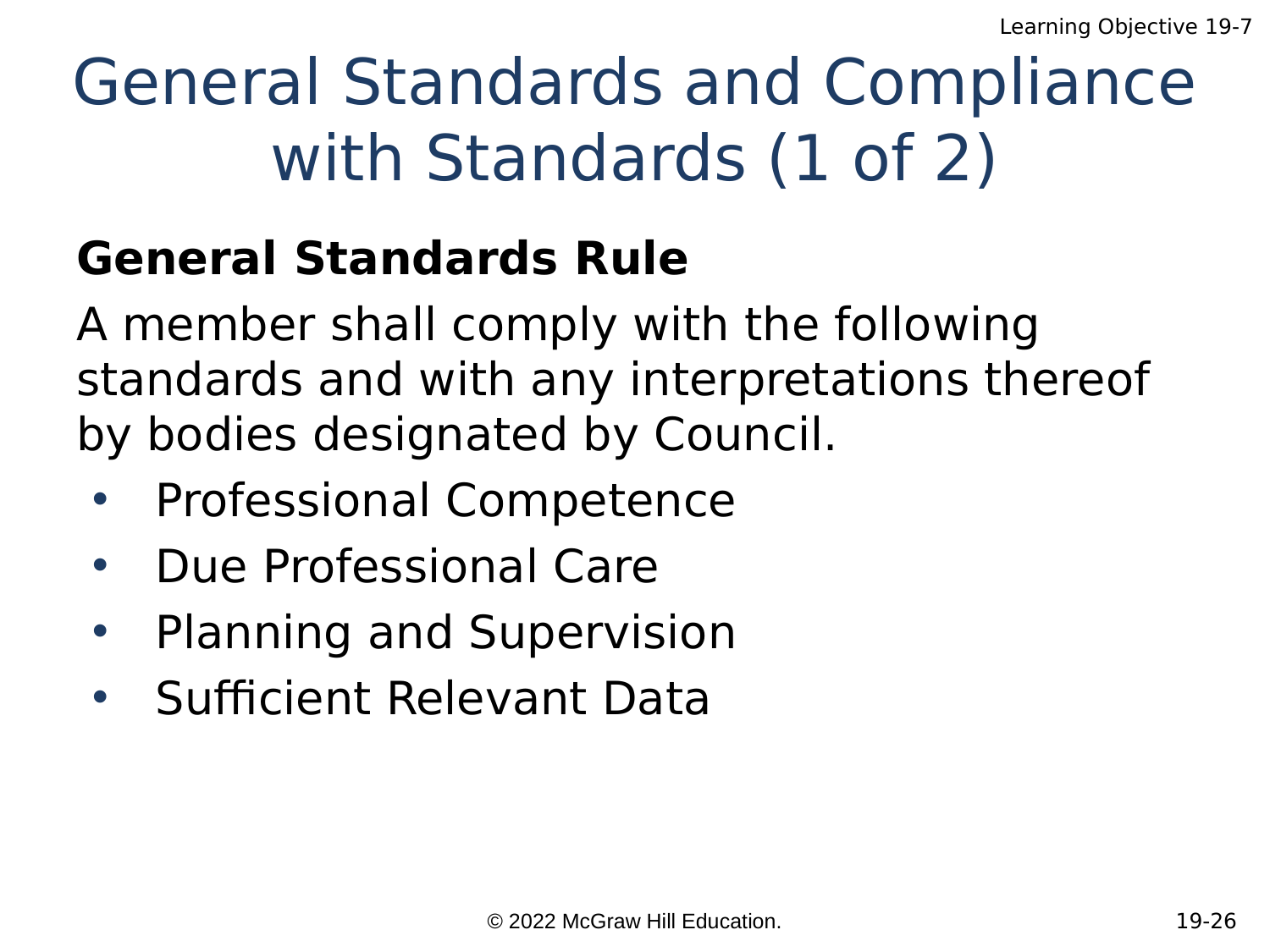

Learning Objective 19-7
# General Standards and Compliance with Standards (1 of 2)
General Standards Rule
A member shall comply with the following standards and with any interpretations thereof by bodies designated by Council.
Professional Competence
Due Professional Care
Planning and Supervision
Sufficient Relevant Data